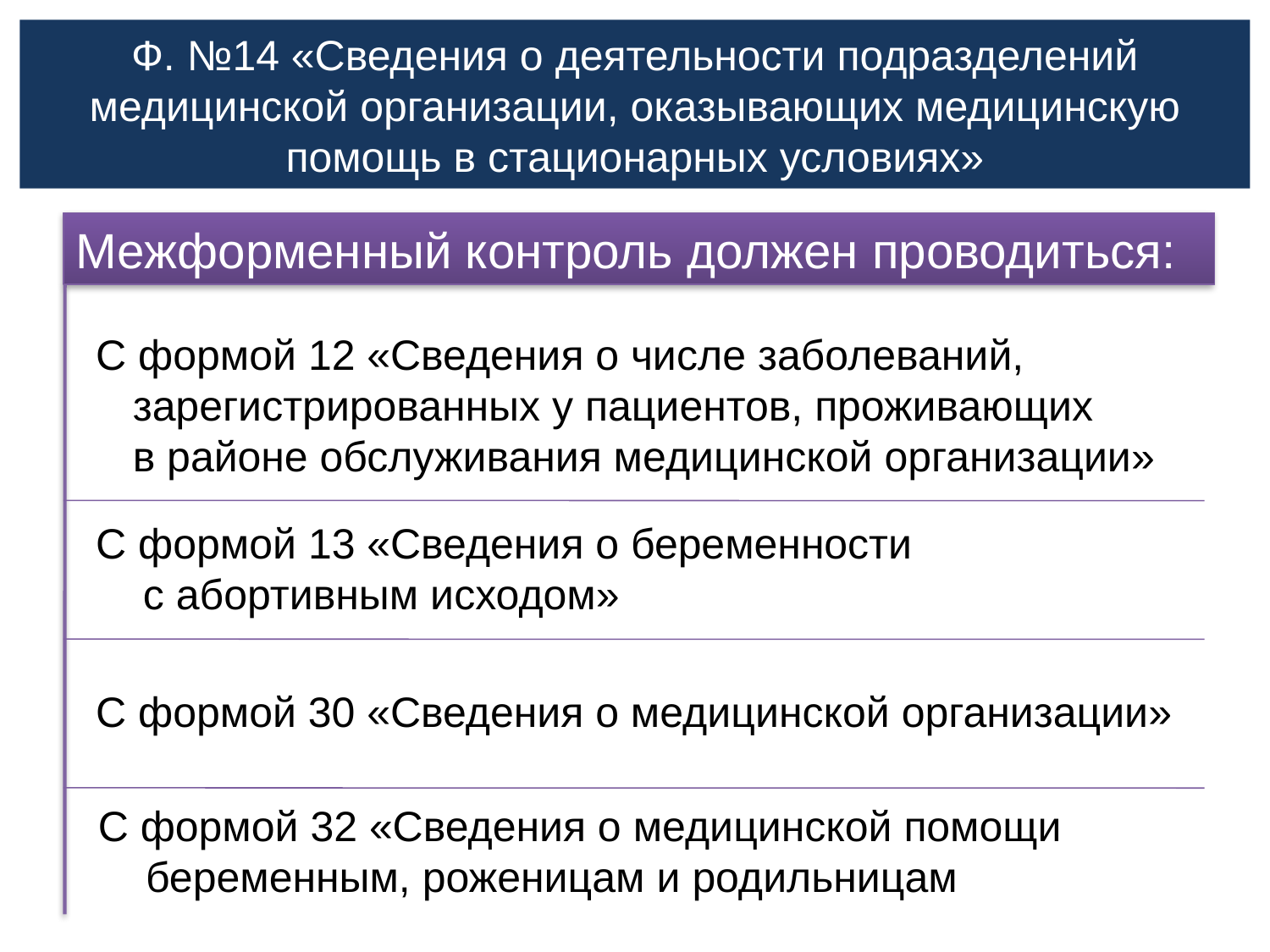

Ф. №14 «Сведения о деятельности подразделений медицинской организации, оказывающих медицинскую помощь в стационарных условиях»
Межформенный контроль должен проводиться:
С формой 12 «Сведения о числе заболеваний, зарегистрированных у пациентов, проживающих
в районе обслуживания медицинской организации»
С формой 13 «Сведения о беременности
    с абортивным исходом»
С формой 30 «Сведения о медицинской организации»

С формой 32 «Сведения о медицинской помощи беременным, роженицам и родильницам